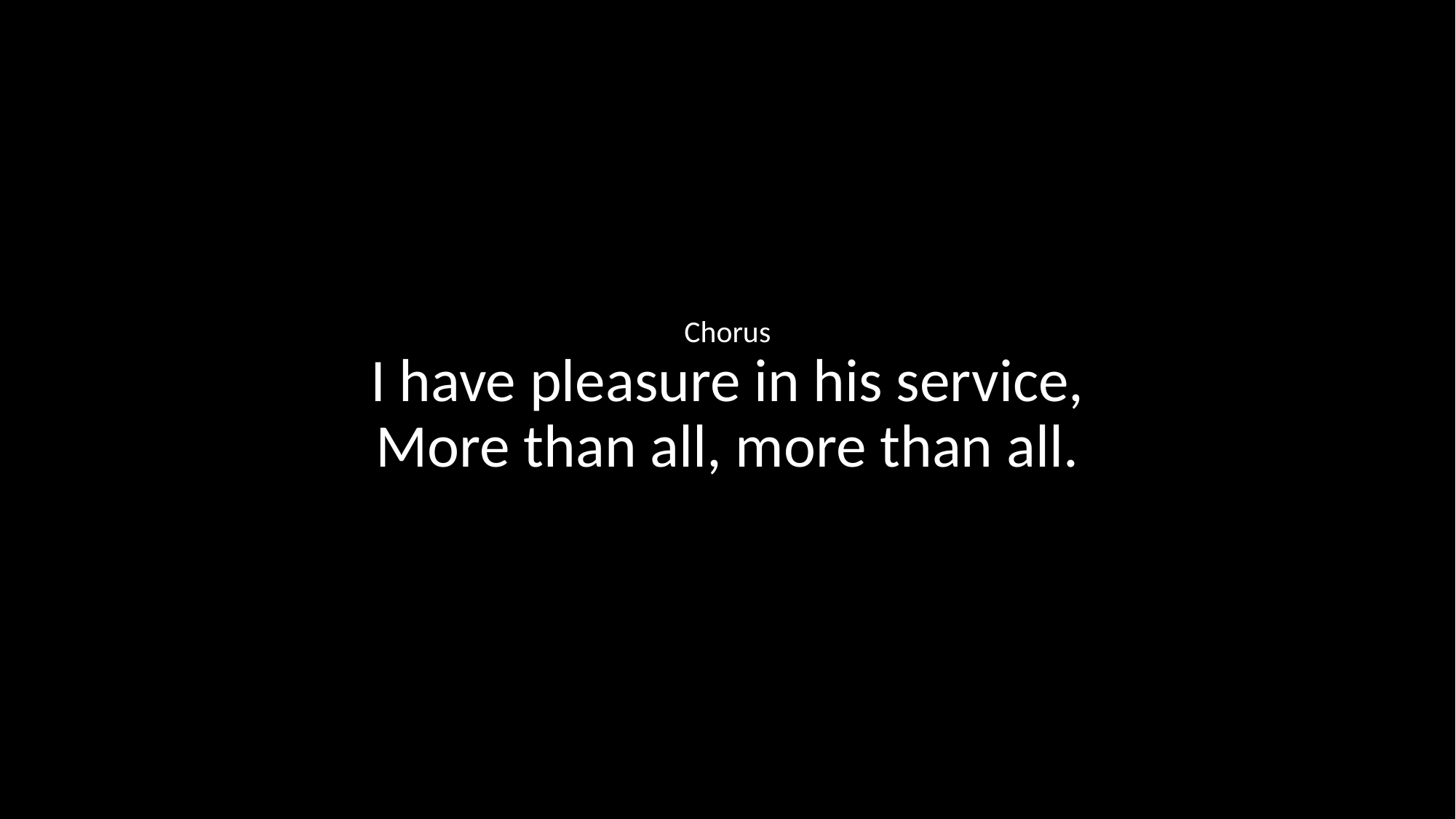

Chorus
I have pleasure in his service,
More than all, more than all.